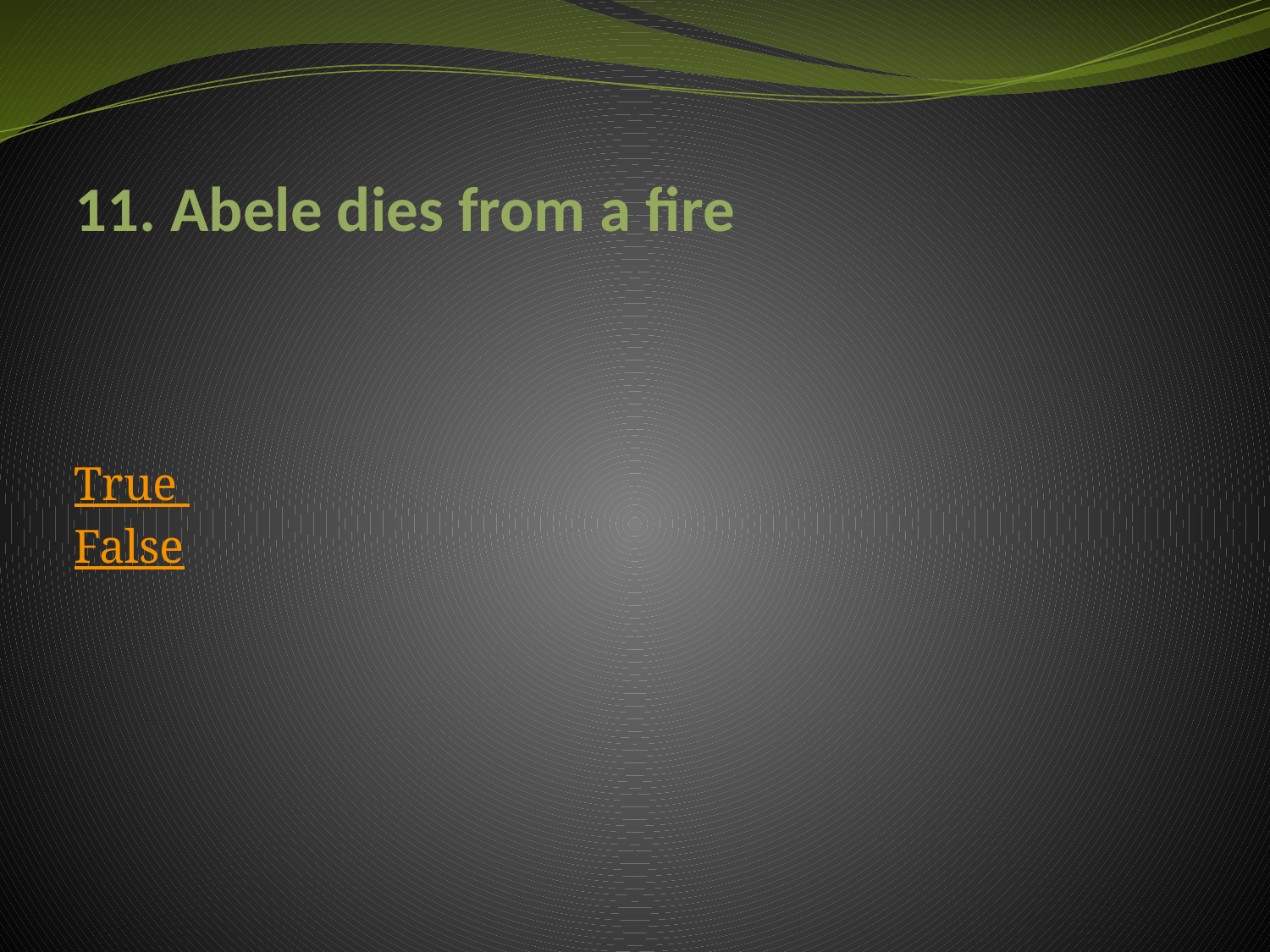

# 11. Abele dies from a fire
True                                                                            False